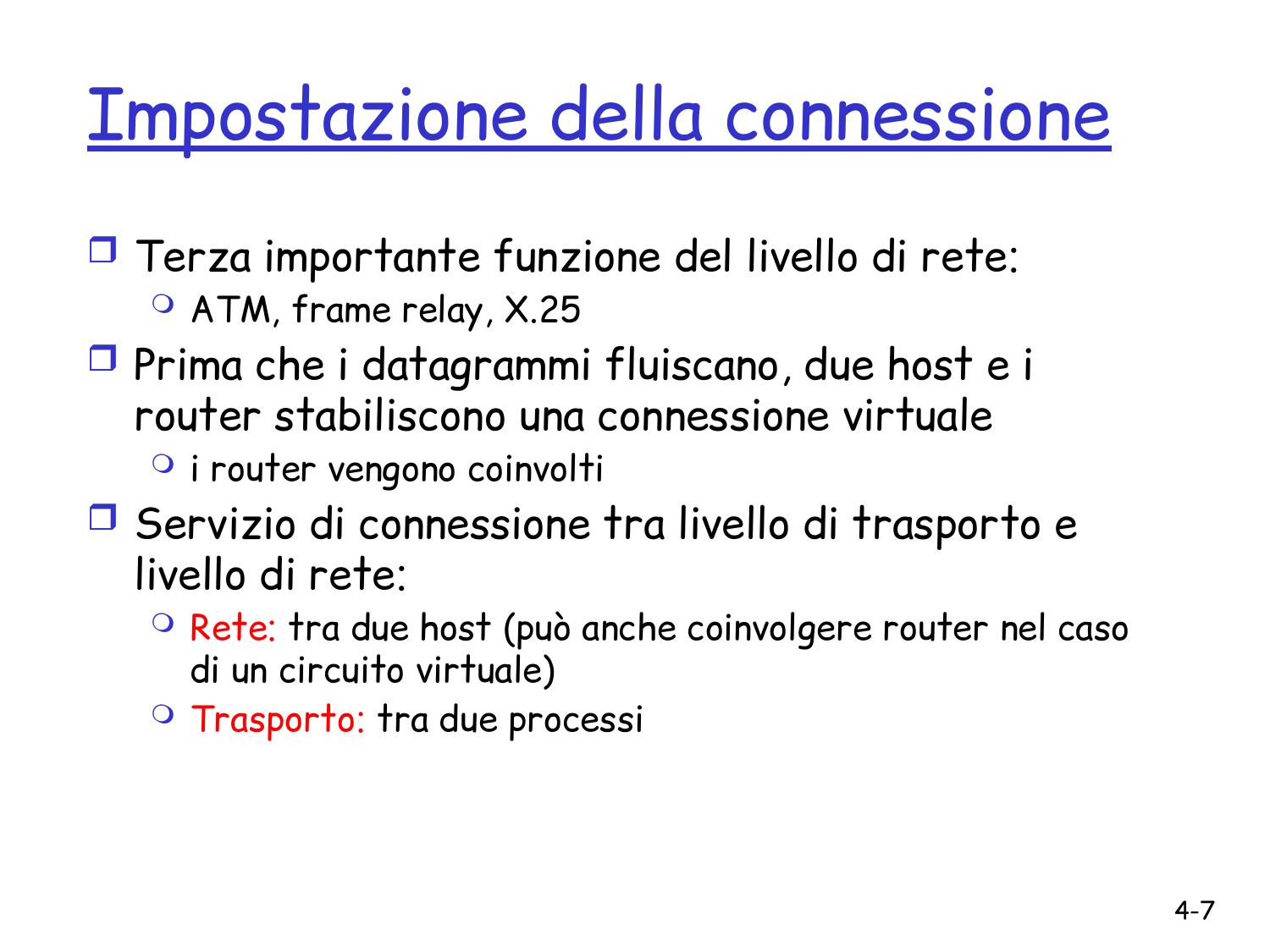

# Impostazione della connessione
Terza importante funzione del livello di rete:
ATM, frame relay, X.25
Prima che i datagrammi fluiscano, due host e i router stabiliscono una connessione virtuale
i router vengono coinvolti
Servizio di connessione tra livello di trasporto e livello di rete:
Rete: tra due host (può anche coinvolgere router nel caso di un circuito virtuale)
Trasporto: tra due processi

4-7